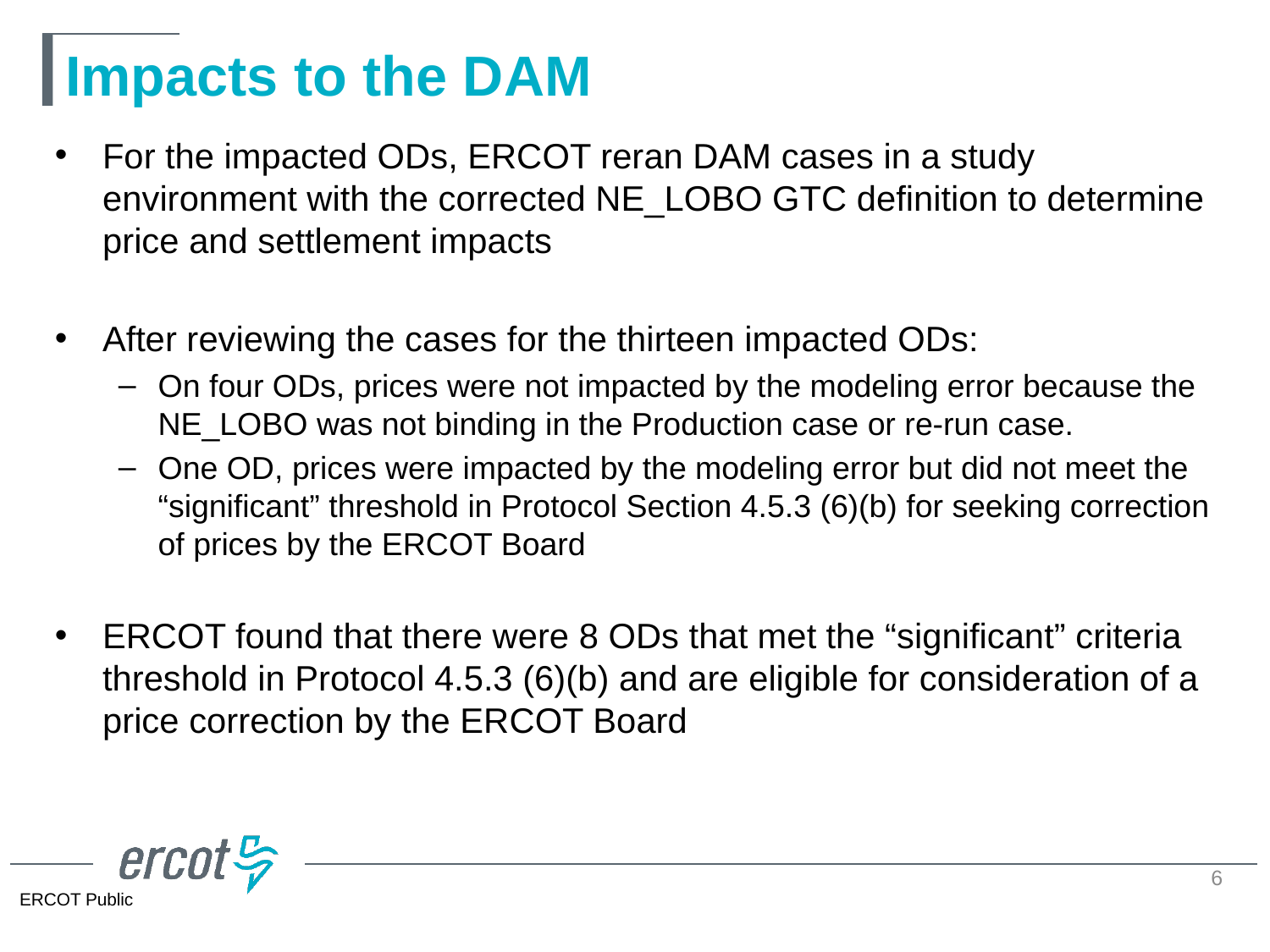

# Impacts to the DAM
For the impacted ODs, ERCOT reran DAM cases in a study environment with the corrected NE_LOBO GTC definition to determine price and settlement impacts

After reviewing the cases for the thirteen impacted ODs:
On four ODs, prices were not impacted by the modeling error because the NE_LOBO was not binding in the Production case or re-run case.
One OD, prices were impacted by the modeling error but did not meet the “significant” threshold in Protocol Section 4.5.3 (6)(b) for seeking correction of prices by the ERCOT Board

ERCOT found that there were 8 ODs that met the “significant” criteria threshold in Protocol 4.5.3 (6)(b) and are eligible for consideration of a price correction by the ERCOT Board

6